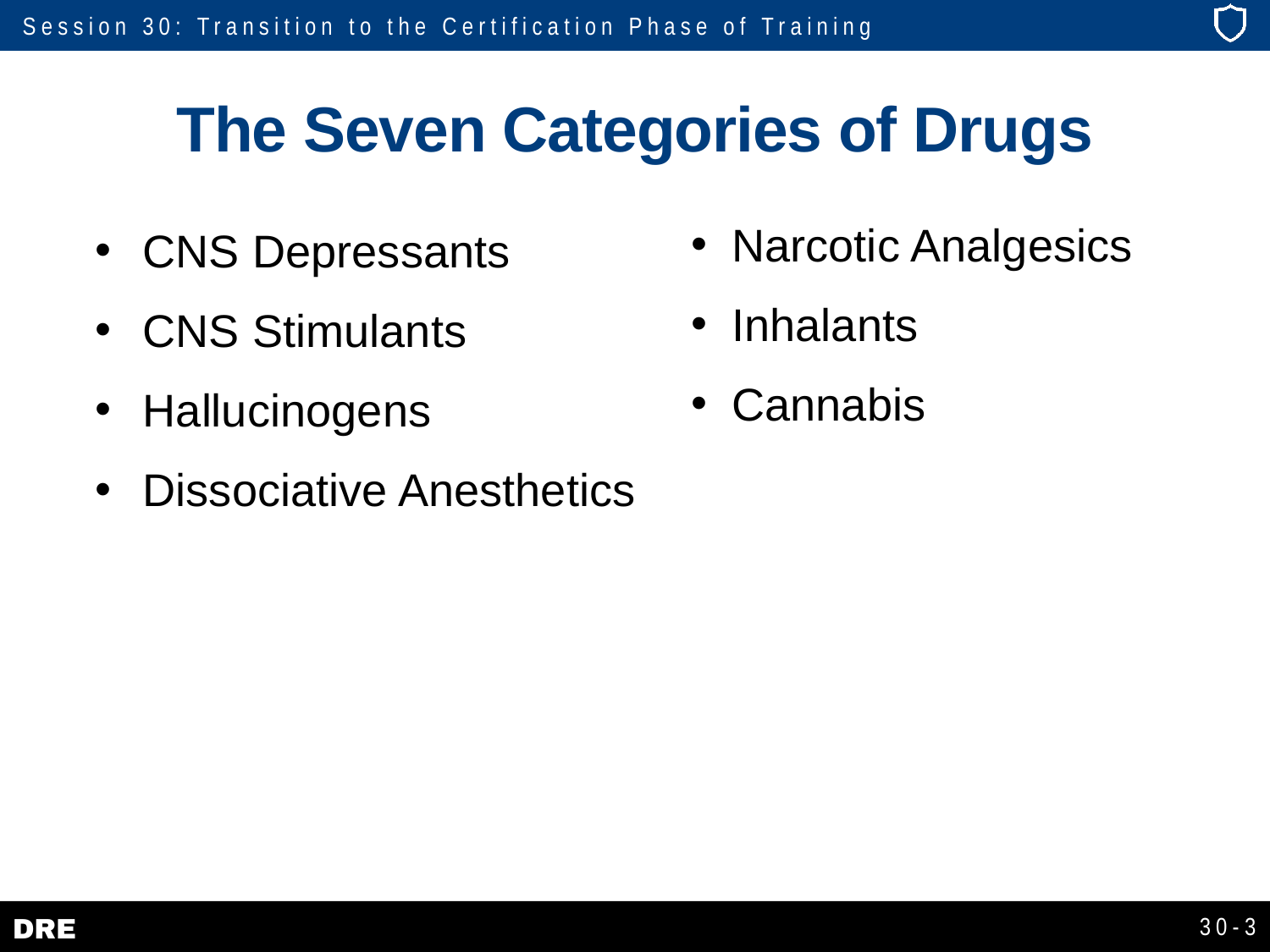

# The Seven Categories of Drugs
CNS Depressants
CNS Stimulants
Hallucinogens
Dissociative Anesthetics
Narcotic Analgesics
Inhalants
Cannabis

30-3